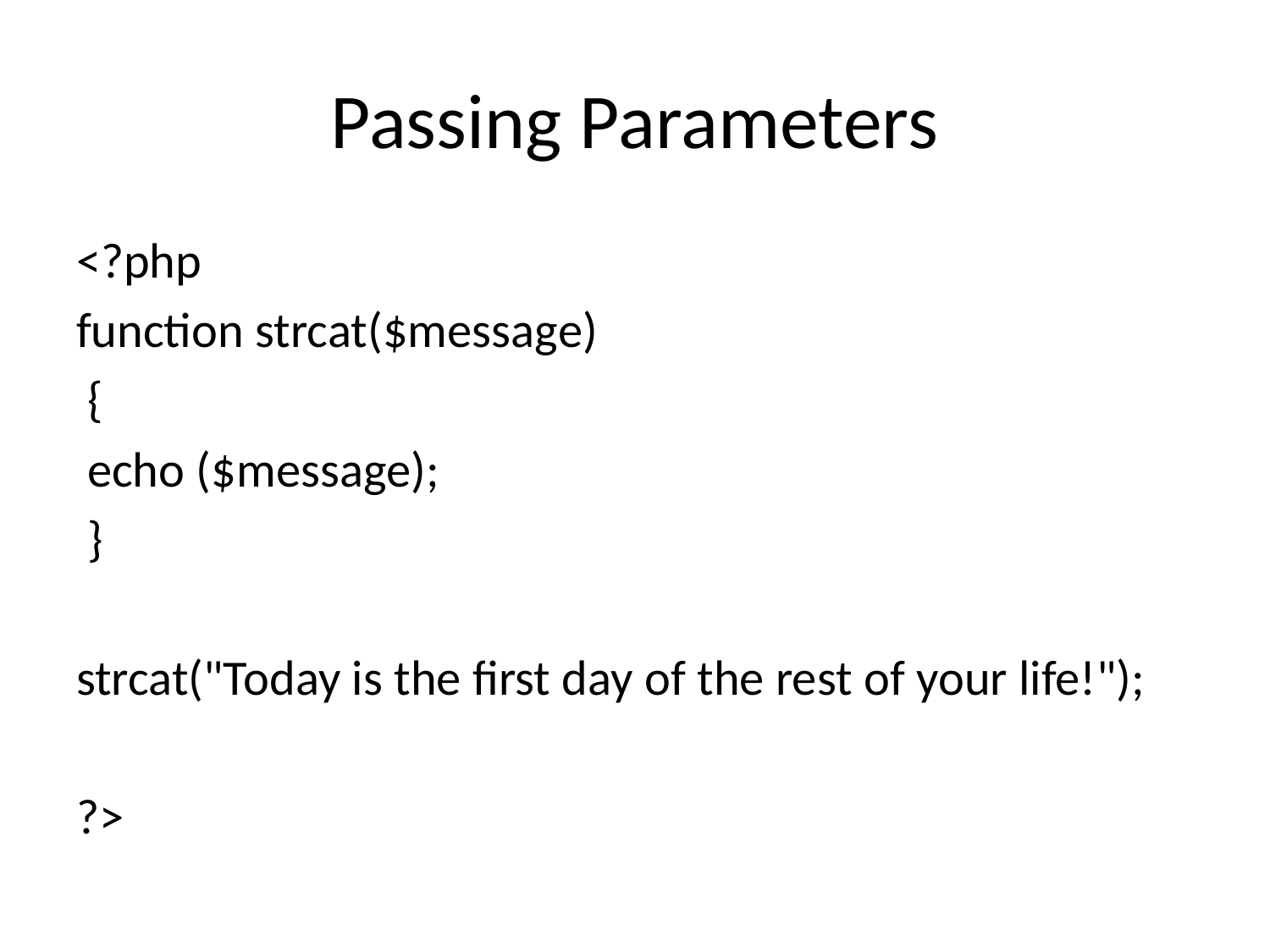

# Passing Parameters
<?php
function strcat($message)
 {
 echo ($message);
 }

strcat("Today is the first day of the rest of your life!");

?>